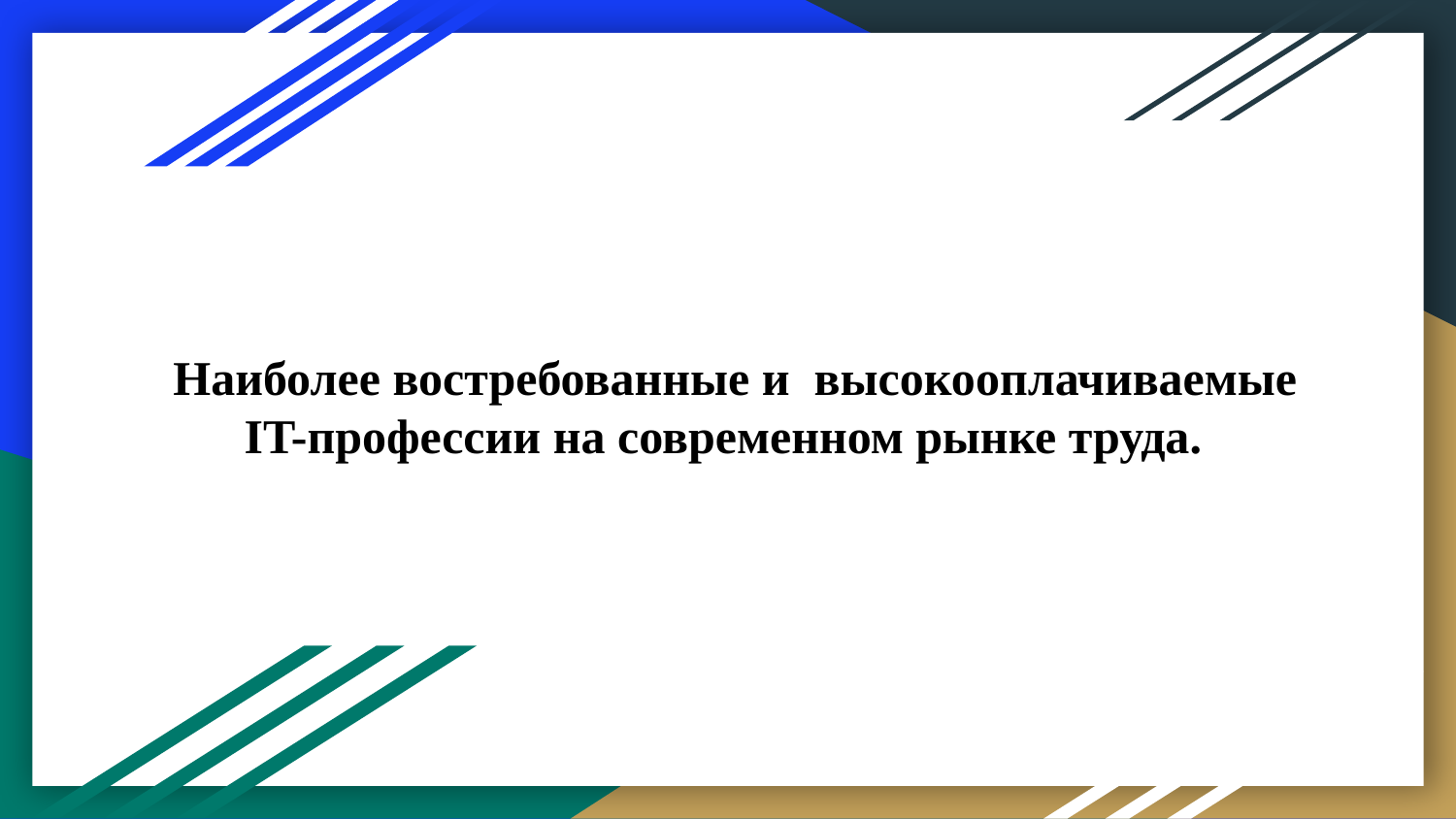

# Наиболее востребованные и  высокооплачиваемые IT-профессии на современном рынке труда.